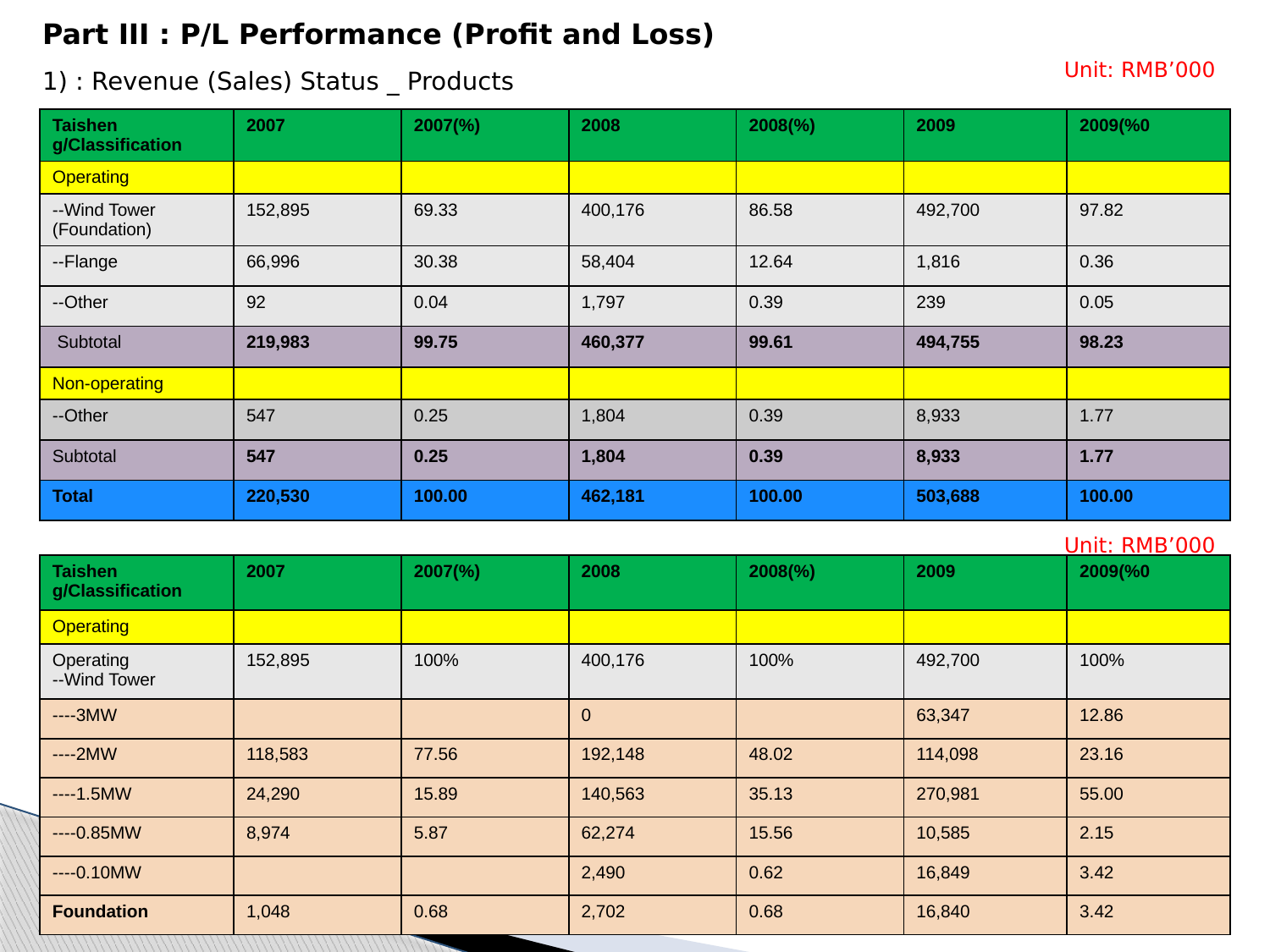

Part III : P/L Performance (Profit and Loss)
Unit: RMB’000
1) : Revenue (Sales) Status _ Products
| Taishen g/Classification | 2007 | 2007(%) | 2008 | 2008(%) | 2009 | 2009(%0 |
| --- | --- | --- | --- | --- | --- | --- |
| Operating |  |  |  |  |  |  |
| --Wind Tower (Foundation) | 152,895 | 69.33 | 400,176 | 86.58 | 492,700 | 97.82 |
| --Flange | 66,996 | 30.38 | 58,404 | 12.64 | 1,816 | 0.36 |
| --Other | 92 | 0.04 | 1,797 | 0.39 | 239 | 0.05 |
| Subtotal | 219,983 | 99.75 | 460,377 | 99.61 | 494,755 | 98.23 |
| Non-operating |  |  |  |  |  |  |
| --Other | 547 | 0.25 | 1,804 | 0.39 | 8,933 | 1.77 |
| Subtotal | 547 | 0.25 | 1,804 | 0.39 | 8,933 | 1.77 |
| Total | 220,530 | 100.00 | 462,181 | 100.00 | 503,688 | 100.00 |
Unit: RMB’000
| Taishen g/Classification | 2007 | 2007(%) | 2008 | 2008(%) | 2009 | 2009(%0 |
| --- | --- | --- | --- | --- | --- | --- |
| Operating |  |  |  |  |  |  |
| Operating --Wind Tower | 152,895 | 100% | 400,176 | 100% | 492,700 | 100% |
| ----3MW |  |  | 0 |  | 63,347 | 12.86 |
| ----2MW | 118,583 | 77.56 | 192,148 | 48.02 | 114,098 | 23.16 |
| ----1.5MW | 24,290 | 15.89 | 140,563 | 35.13 | 270,981 | 55.00 |
| ----0.85MW | 8,974 | 5.87 | 62,274 | 15.56 | 10,585 | 2.15 |
| ----0.10MW |  |  | 2,490 | 0.62 | 16,849 | 3.42 |
| Foundation | 1,048 | 0.68 | 2,702 | 0.68 | 16,840 | 3.42 |